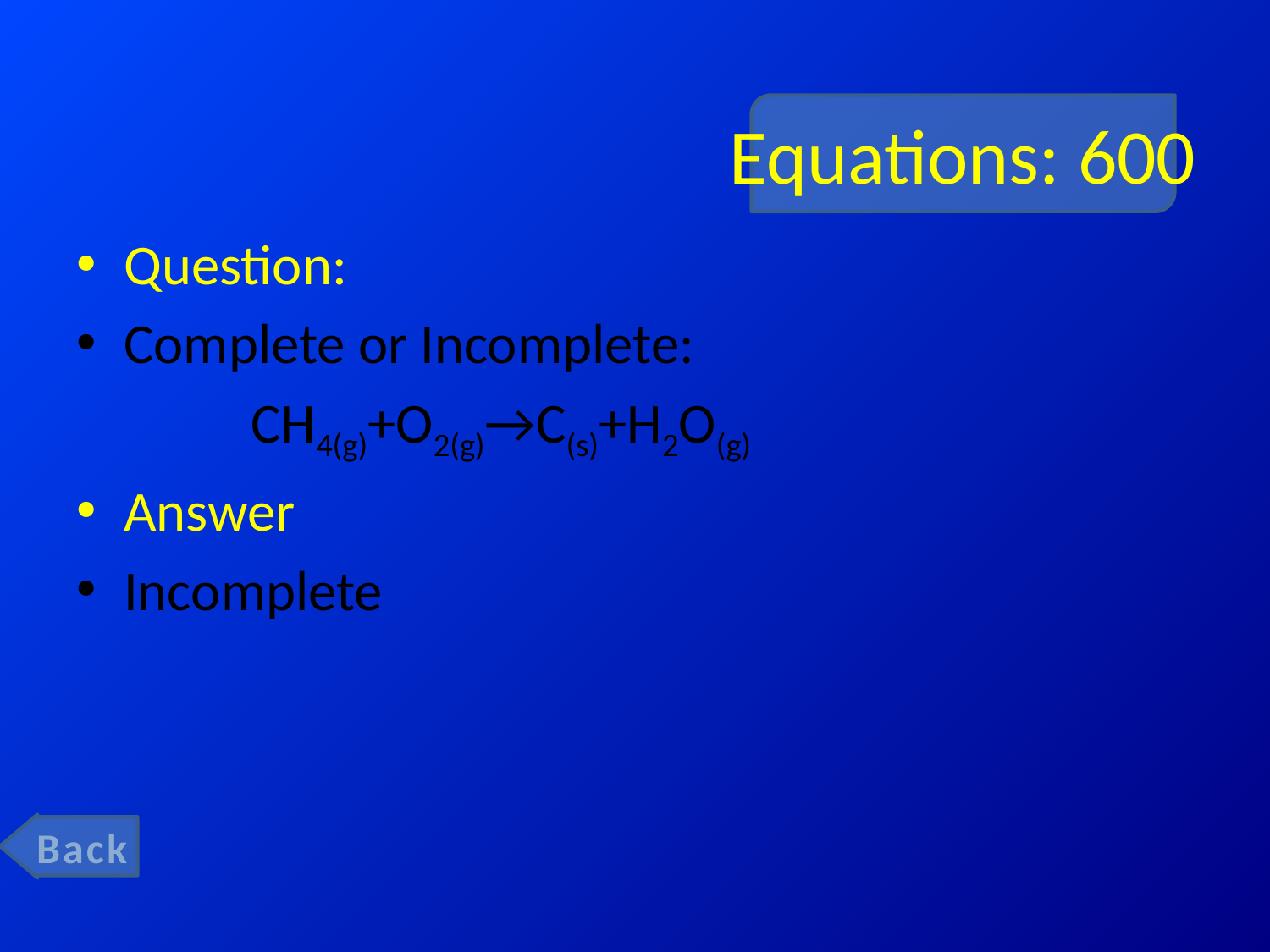

# Equations: 600

Question:
Complete or Incomplete:
		CH4(g)+O2(g)→C(s)+H2O(g)
Answer
Incomplete

Back